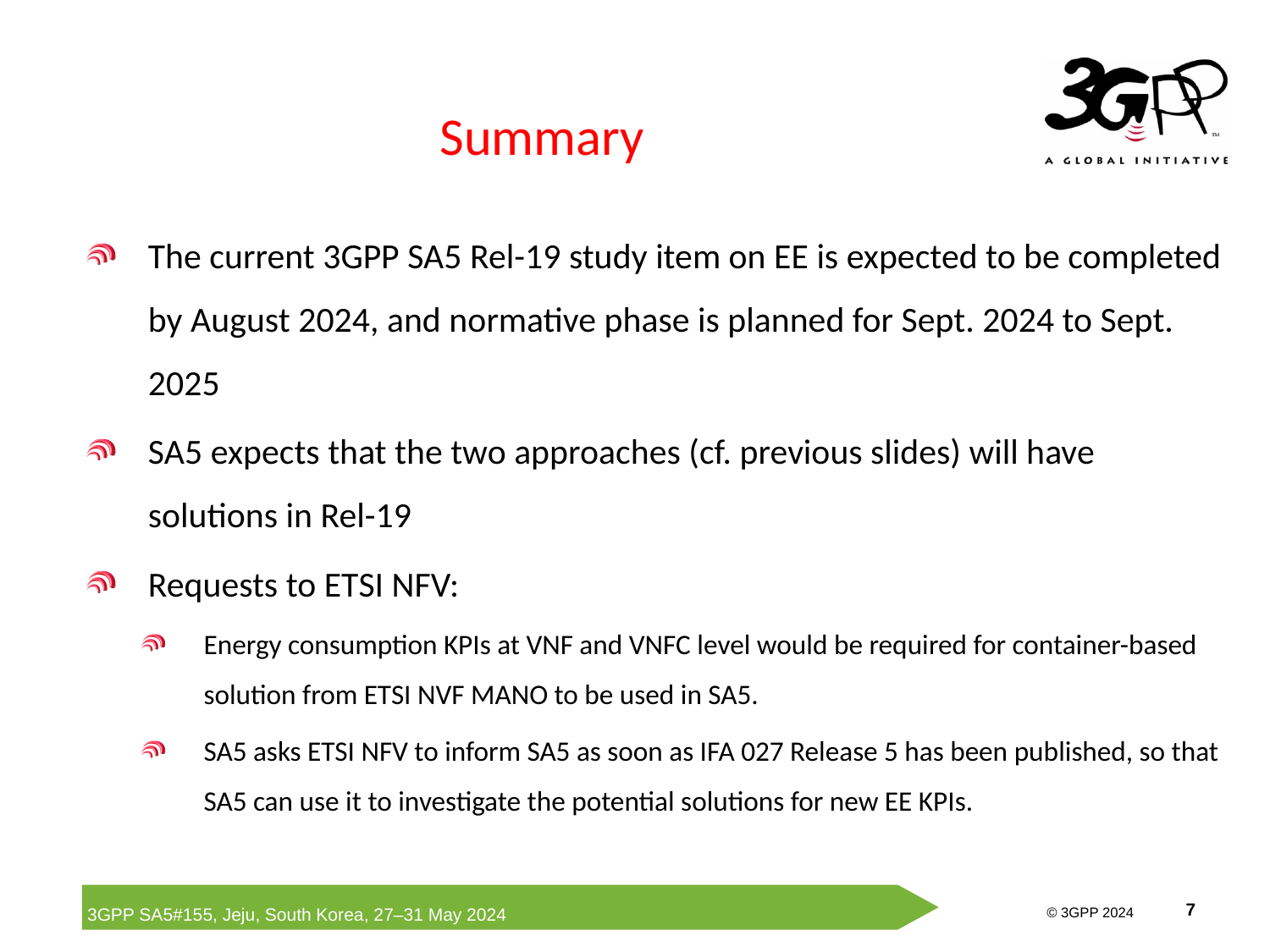

# Summary
The current 3GPP SA5 Rel-19 study item on EE is expected to be completed by August 2024, and normative phase is planned for Sept. 2024 to Sept. 2025
SA5 expects that the two approaches (cf. previous slides) will have solutions in Rel-19
Requests to ETSI NFV:
Energy consumption KPIs at VNF and VNFC level would be required for container-based solution from ETSI NVF MANO to be used in SA5.
SA5 asks ETSI NFV to inform SA5 as soon as IFA 027 Release 5 has been published, so that SA5 can use it to investigate the potential solutions for new EE KPIs.